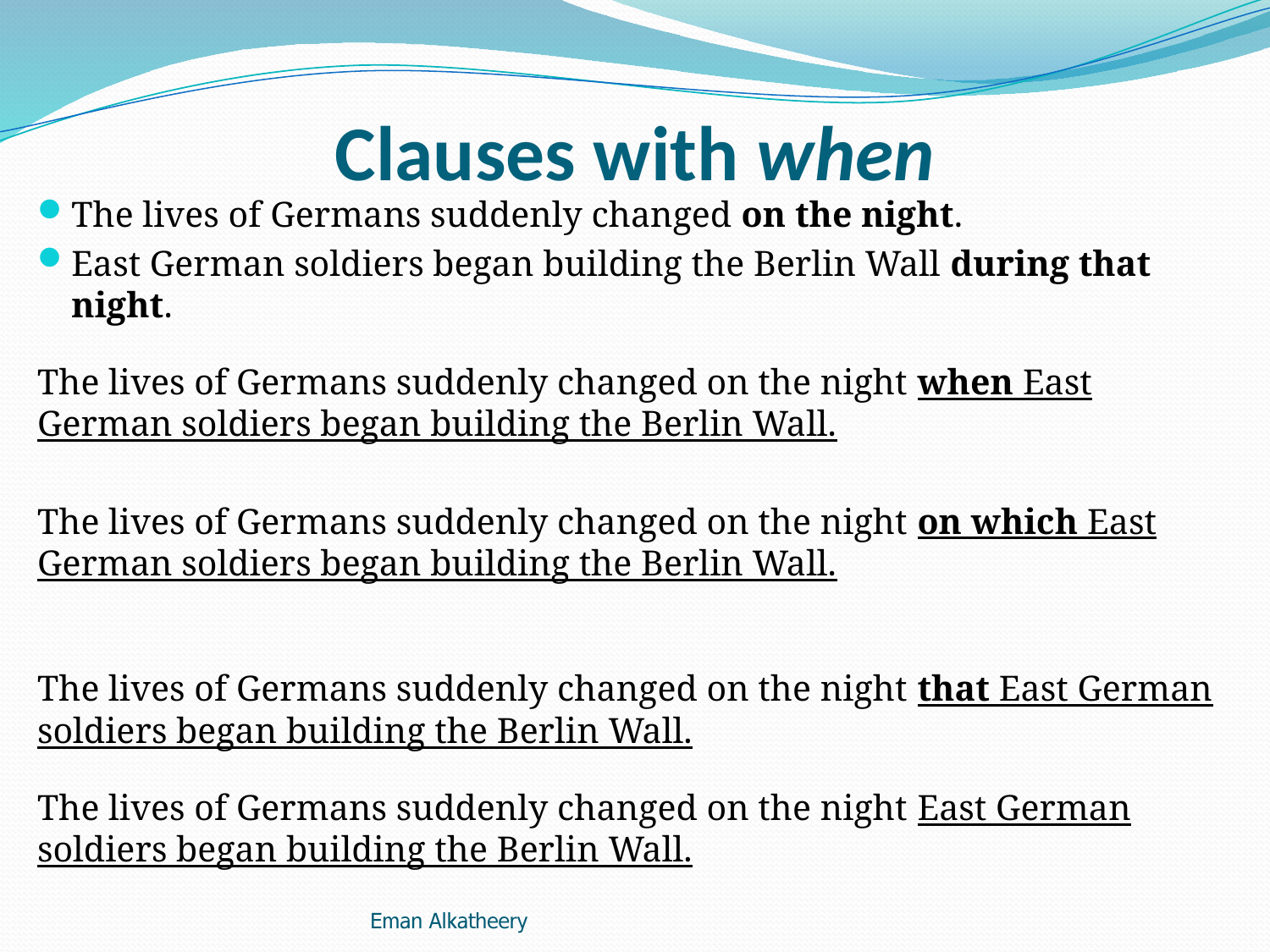

# Clauses with when
The lives of Germans suddenly changed on the night.
East German soldiers began building the Berlin Wall during that night.

The lives of Germans suddenly changed on the night when East German soldiers began building the Berlin Wall.

The lives of Germans suddenly changed on the night on which East German soldiers began building the Berlin Wall.

The lives of Germans suddenly changed on the night that East German soldiers began building the Berlin Wall.

The lives of Germans suddenly changed on the night East German soldiers began building the Berlin Wall.

Eman Alkatheery